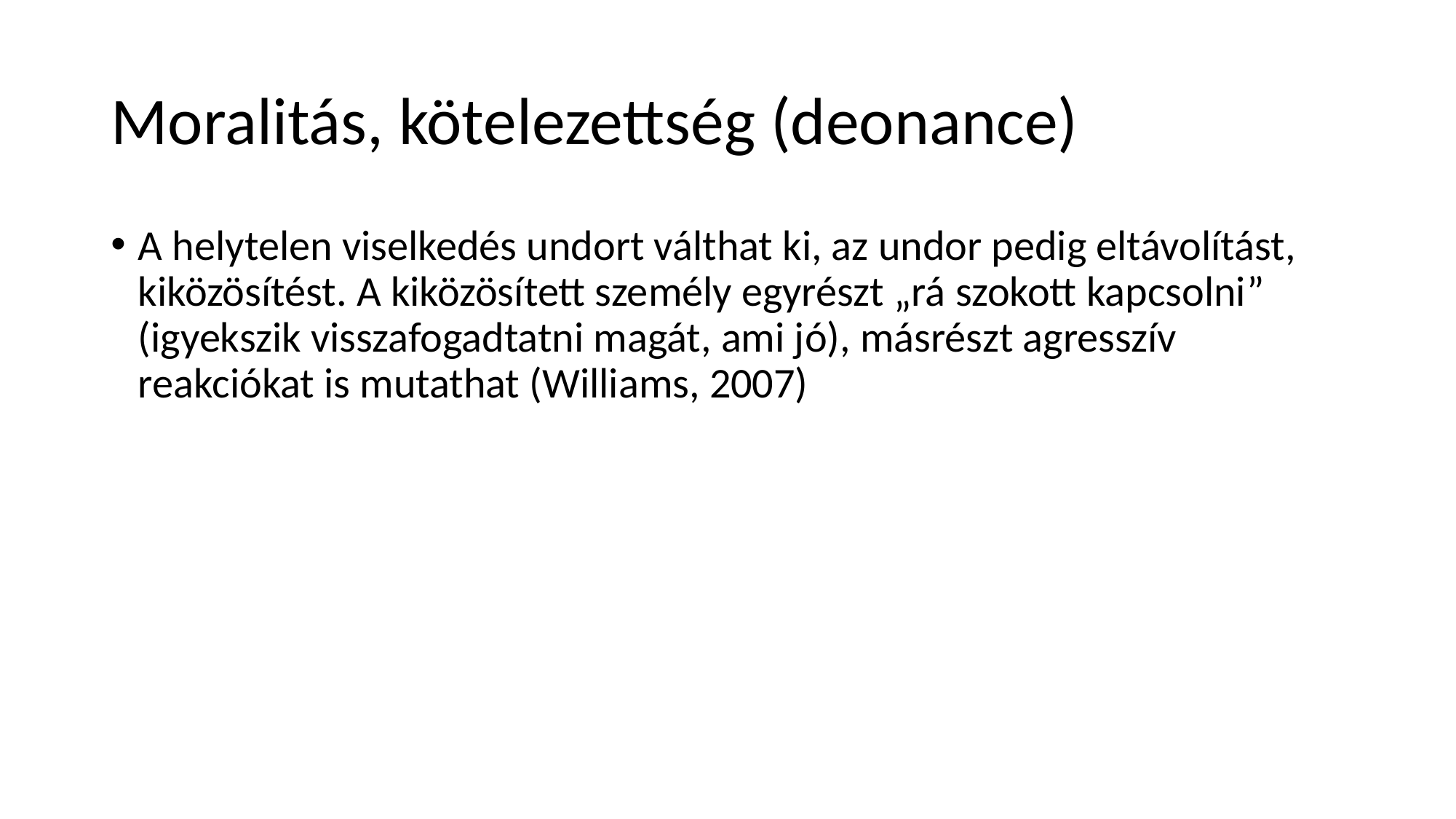

# Moralitás, kötelezettség (deonance)
A helytelen viselkedés undort válthat ki, az undor pedig eltávolítást, kiközösítést. A kiközösített személy egyrészt „rá szokott kapcsolni” (igyekszik visszafogadtatni magát, ami jó), másrészt agresszív reakciókat is mutathat (Williams, 2007)